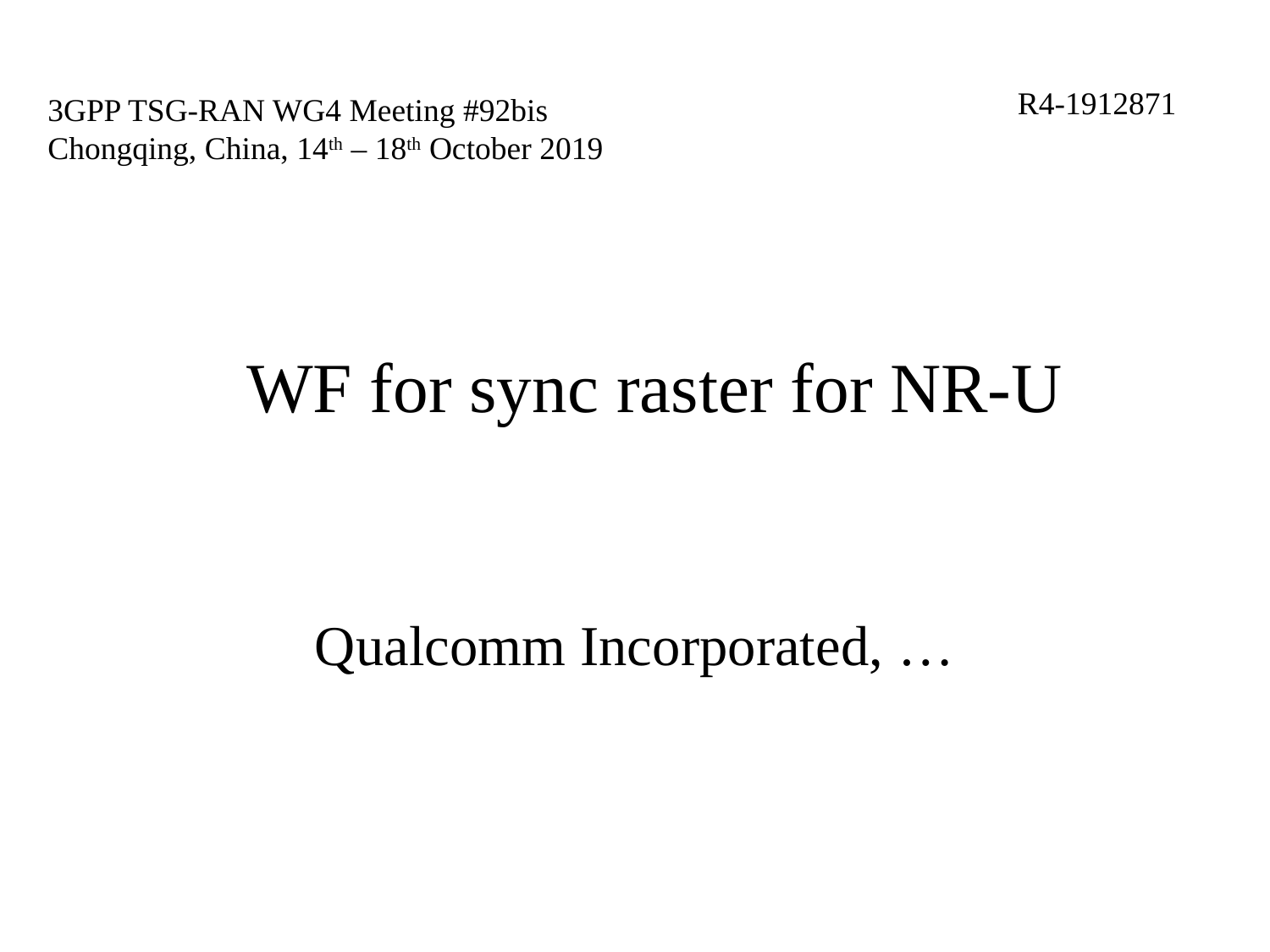

# 3GPP TSG-RAN WG4 Meeting #92bis Chongqing, China, 14th – 18th October 2019
R4-1912871
WF for sync raster for NR-U
Qualcomm Incorporated, …